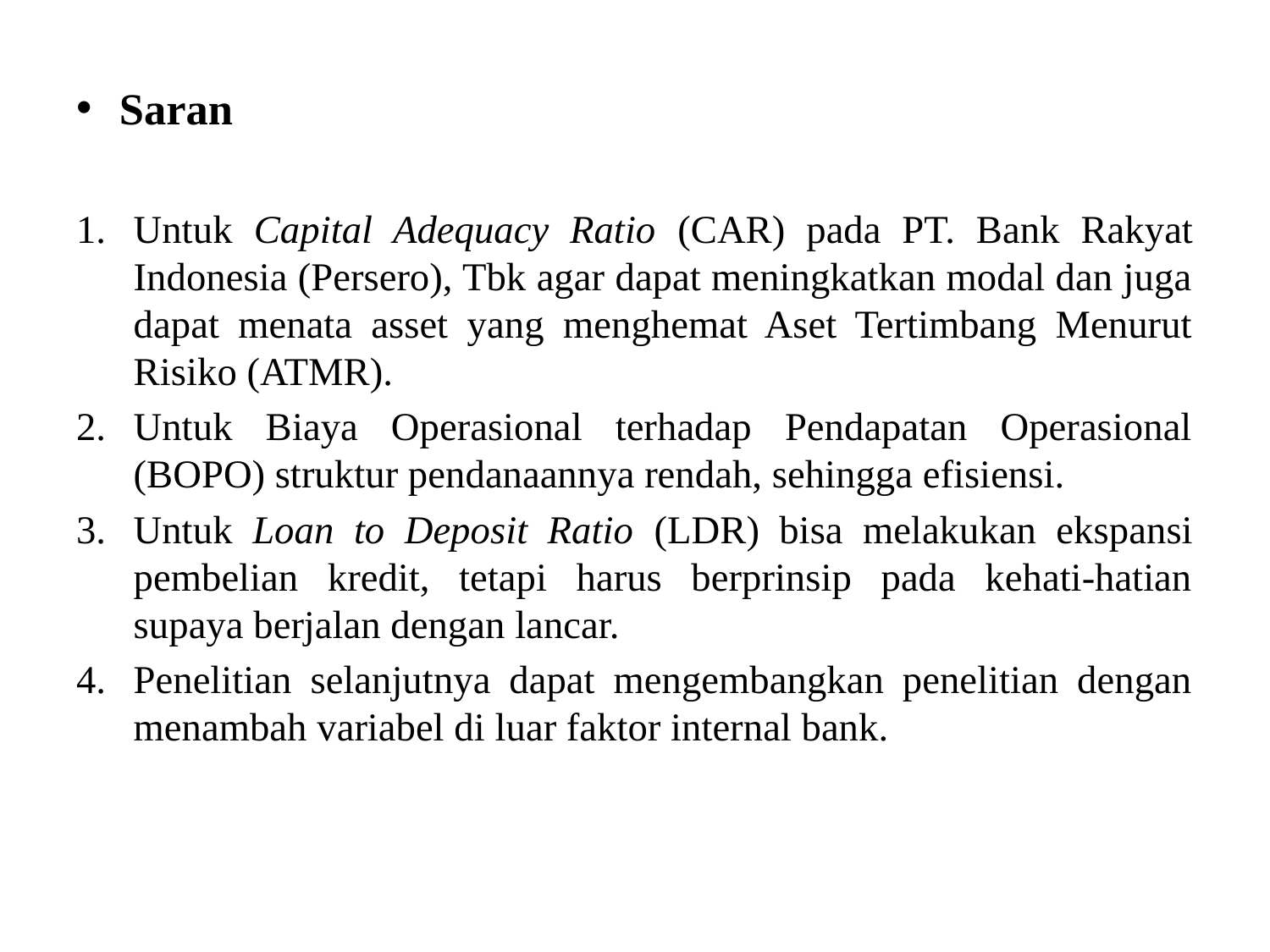

#
Saran

Untuk Capital Adequacy Ratio (CAR) pada PT. Bank Rakyat Indonesia (Persero), Tbk agar dapat meningkatkan modal dan juga dapat menata asset yang menghemat Aset Tertimbang Menurut Risiko (ATMR).
Untuk Biaya Operasional terhadap Pendapatan Operasional (BOPO) struktur pendanaannya rendah, sehingga efisiensi.
Untuk Loan to Deposit Ratio (LDR) bisa melakukan ekspansi pembelian kredit, tetapi harus berprinsip pada kehati-hatian supaya berjalan dengan lancar.
Penelitian selanjutnya dapat mengembangkan penelitian dengan menambah variabel di luar faktor internal bank.